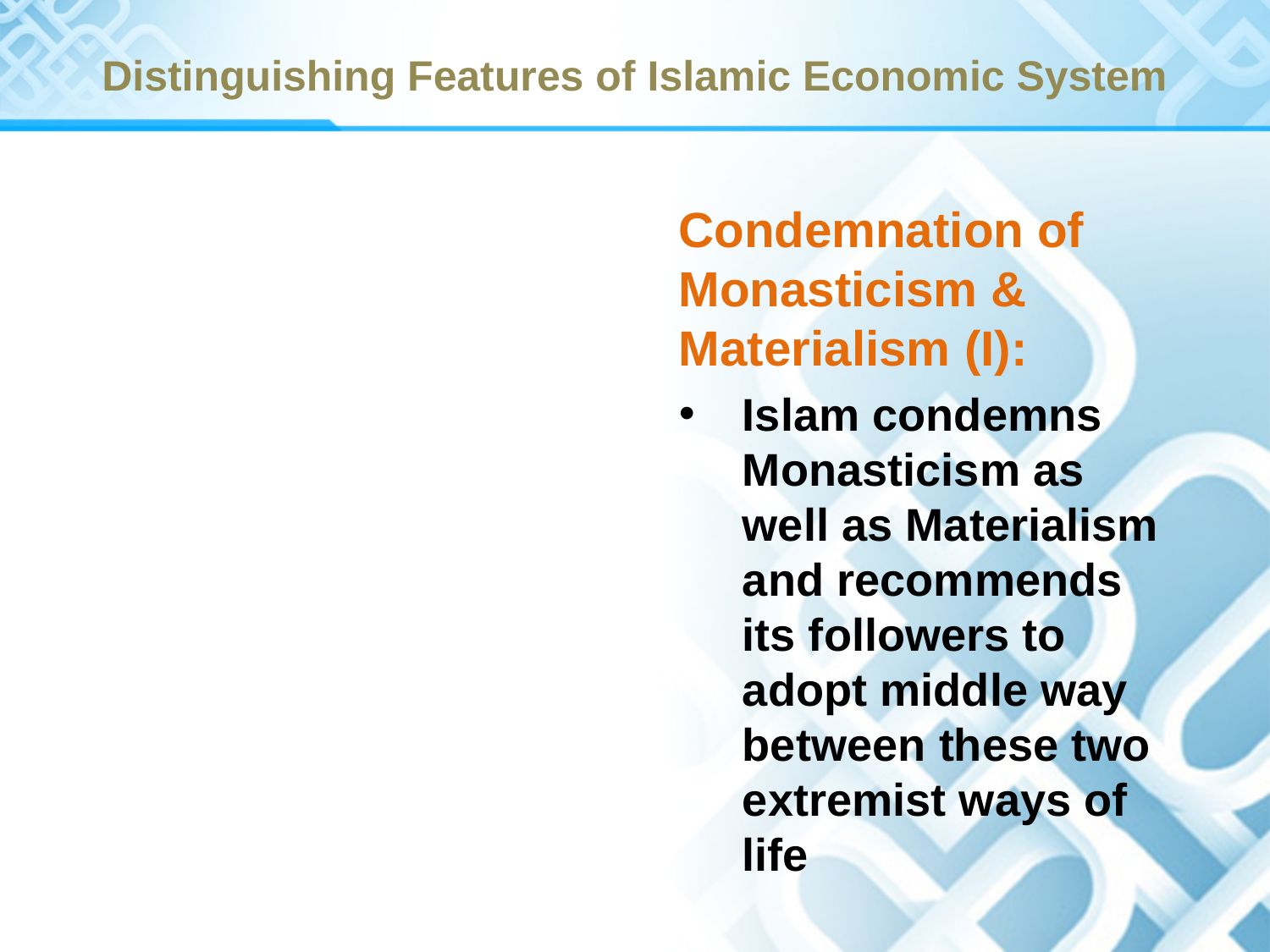

Distinguishing Features of Islamic Economic System
Condemnation of Monasticism & Materialism (I):
Islam condemns Monasticism as well as Materialism and recommends its followers to adopt middle way between these two extremist ways of life